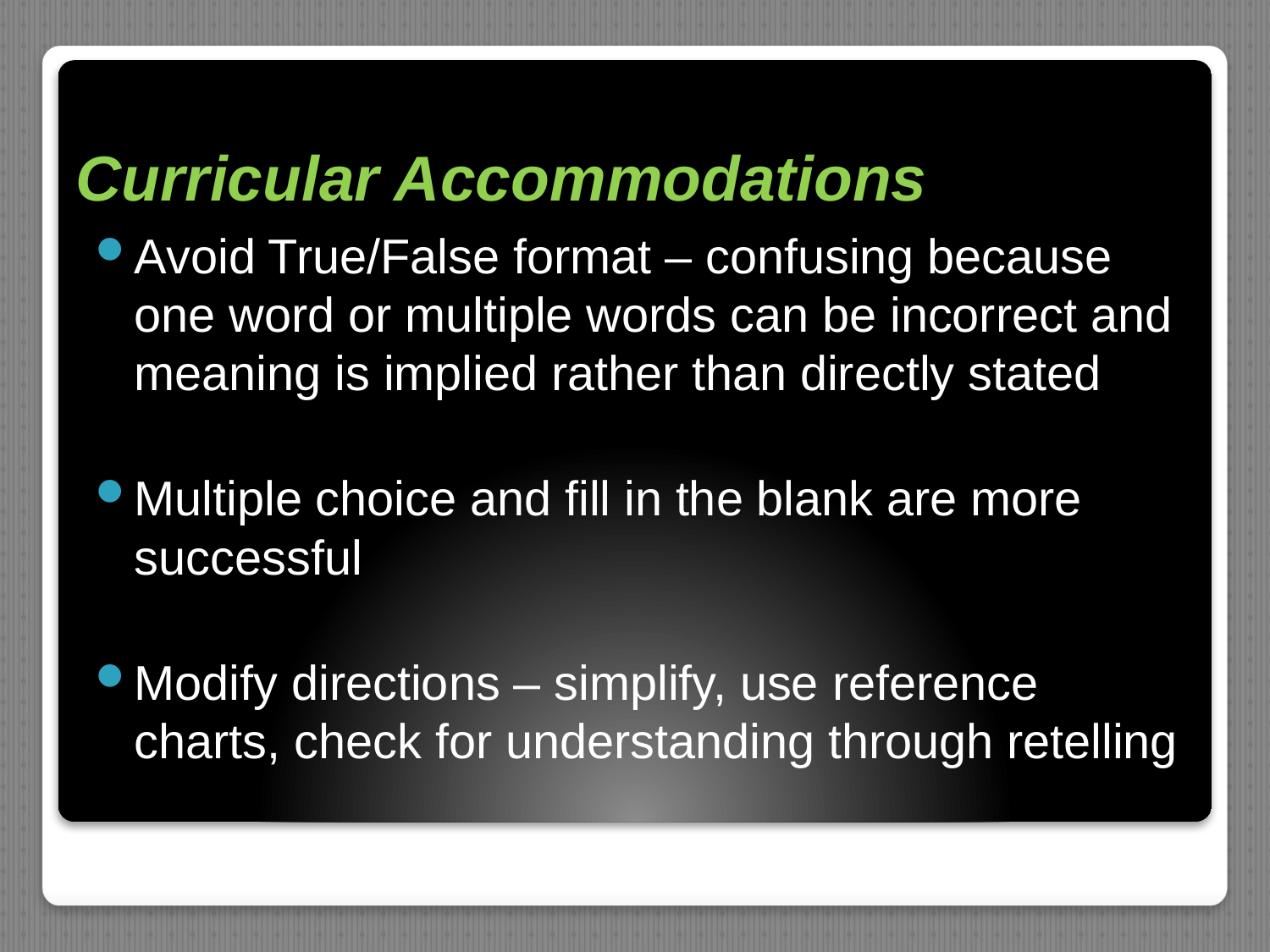

# Curricular Accommodations
Avoid True/False format – confusing because one word or multiple words can be incorrect and meaning is implied rather than directly stated

Multiple choice and fill in the blank are more successful

Modify directions – simplify, use reference charts, check for understanding through retelling